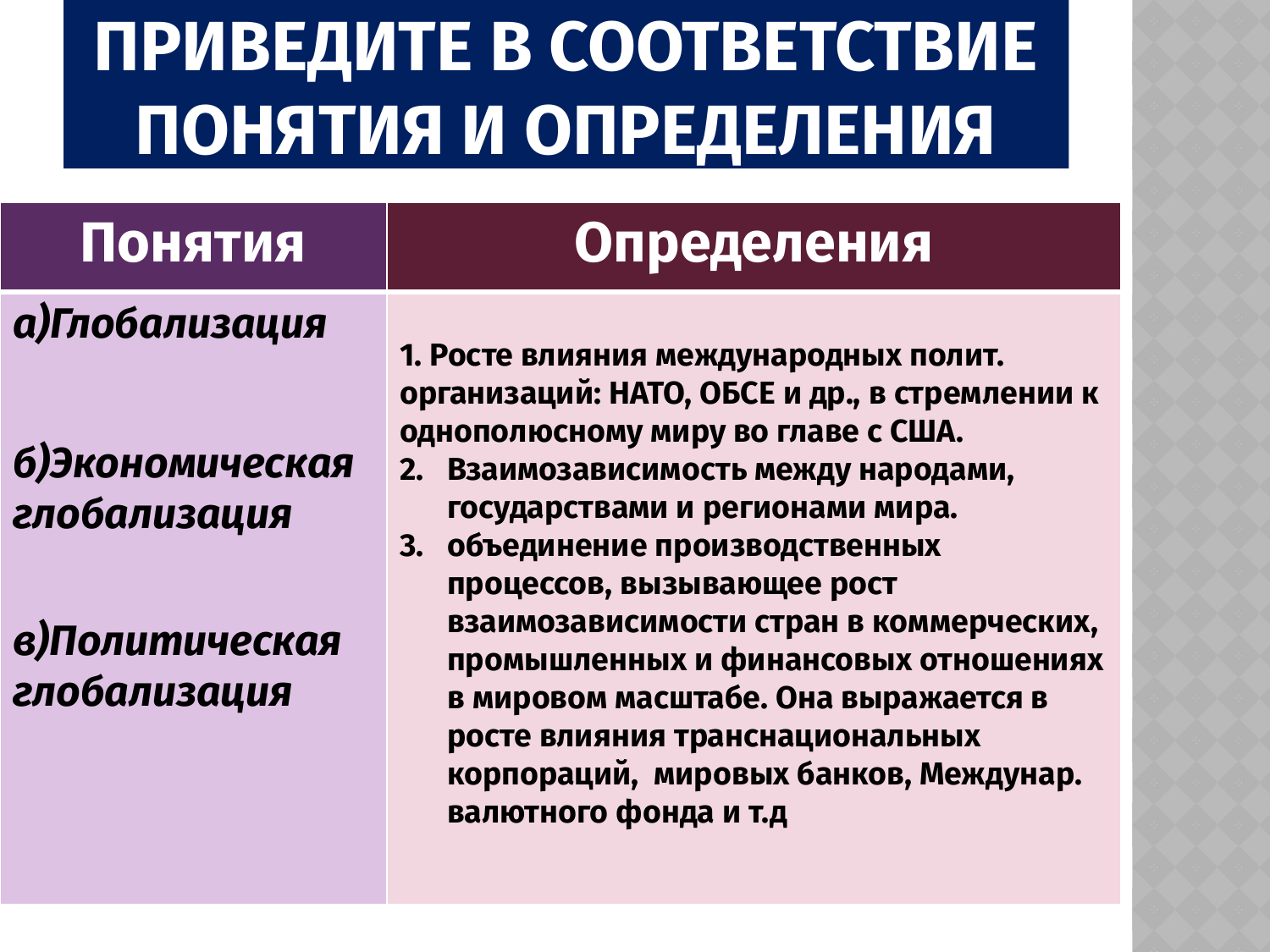

# Приведите в соответствие понятия и определения
| Понятия | Определения |
| --- | --- |
| а)Глобализация б)Экономическая глобализация в)Политическая глобализация | 1. Росте влияния международных полит. организаций: НАТО, ОБСЕ и др., в стремлении к однополюсному миру во главе с США. Взаимозависимость между народами, государствами и регионами мира. объединение производственных процессов, вызывающее рост взаимозависимости стран в коммерческих, промышленных и финансовых отношениях в мировом масштабе. Она выражается в росте влияния транснациональных корпораций, мировых банков, Междунар. валютного фонда и т.д |